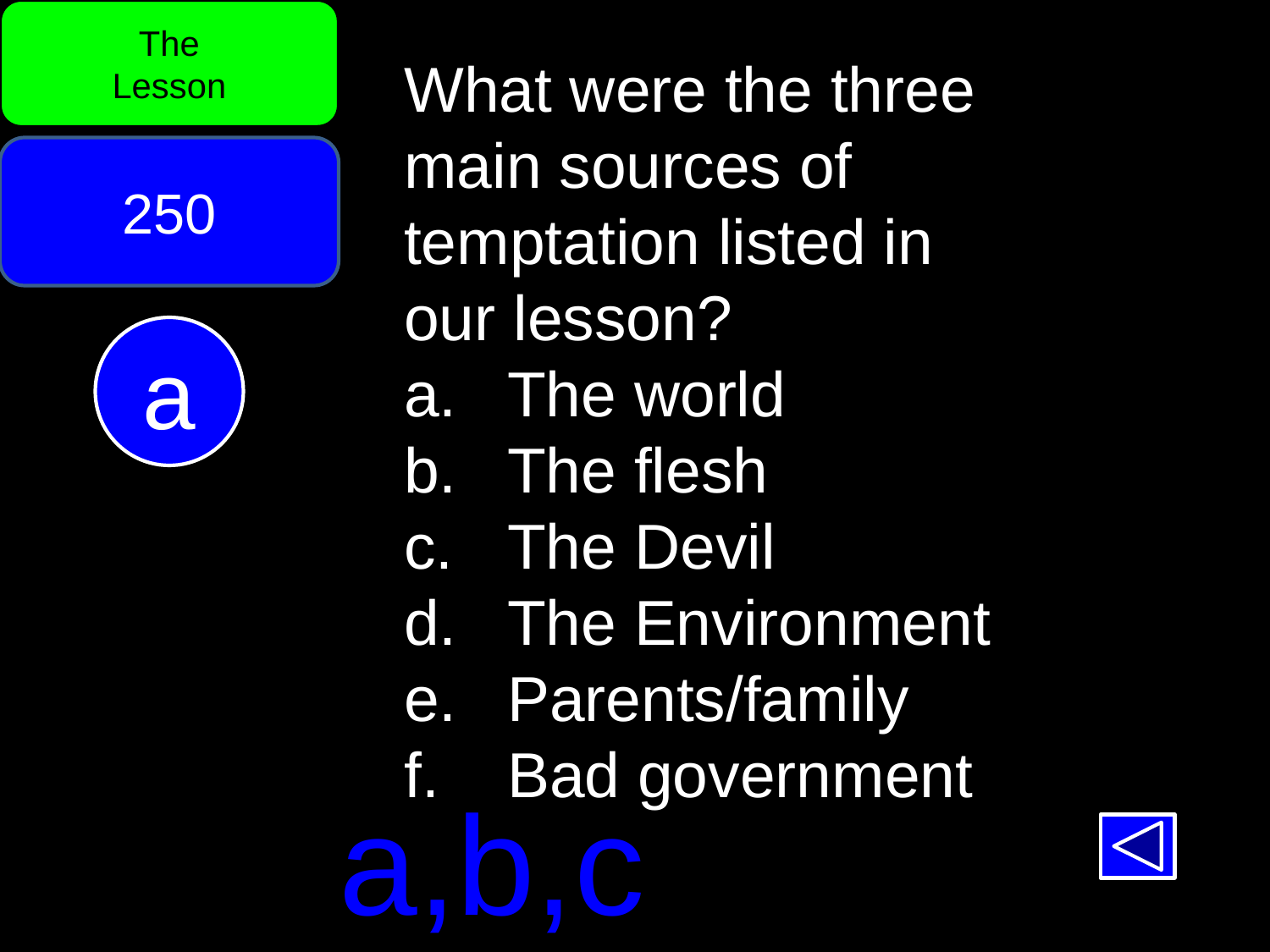

The
Lesson
What were the three
main sources of
temptation listed in
our lesson?
The world
The flesh
The Devil
The Environment
Parents/family
Bad government
250
a
a,b,c